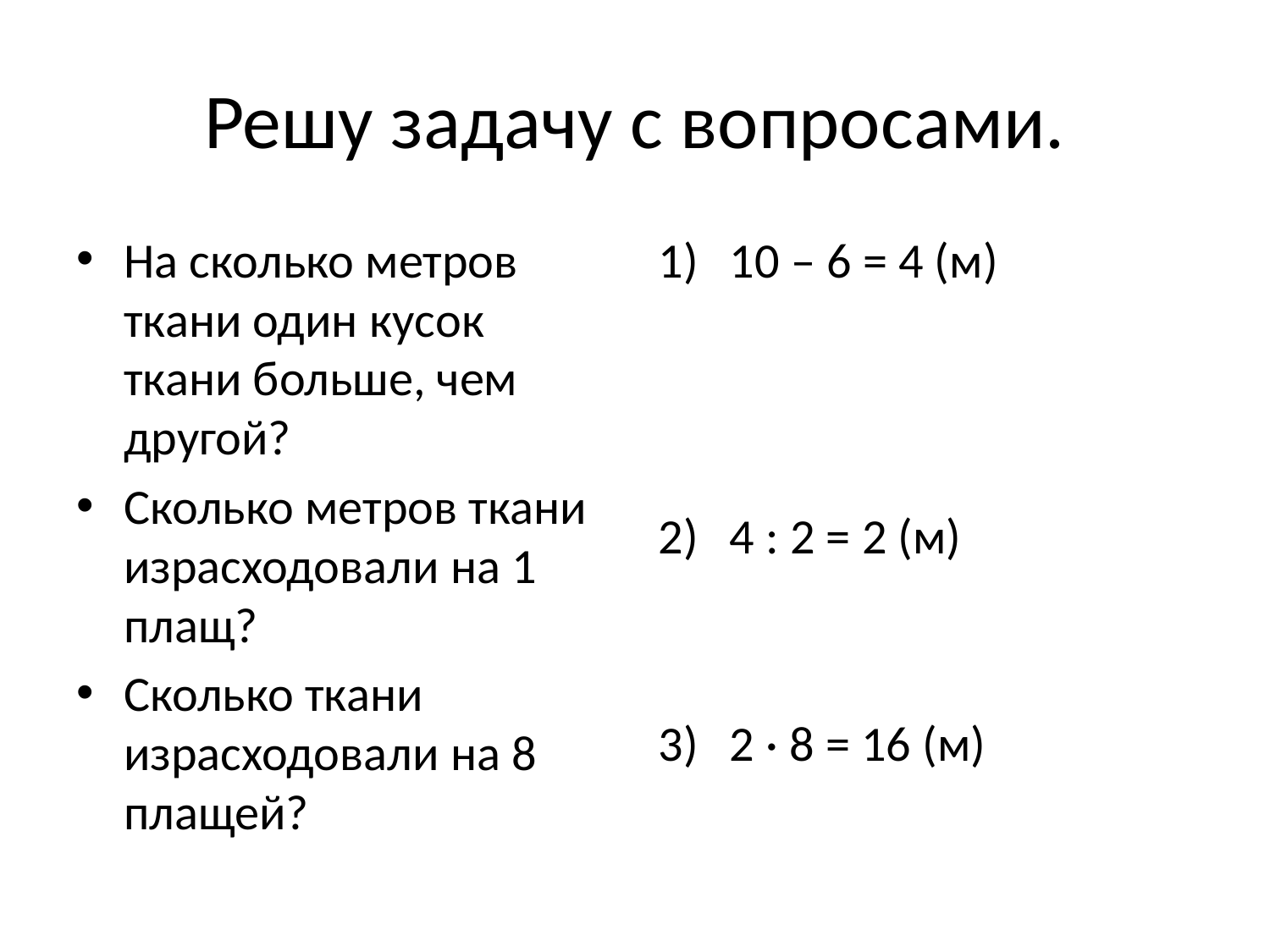

# Решу задачу с вопросами.
На сколько метров ткани один кусок ткани больше, чем другой?
Сколько метров ткани израсходовали на 1 плащ?
Сколько ткани израсходовали на 8 плащей?
10 – 6 = 4 (м)

4 : 2 = 2 (м)

2 · 8 = 16 (м)